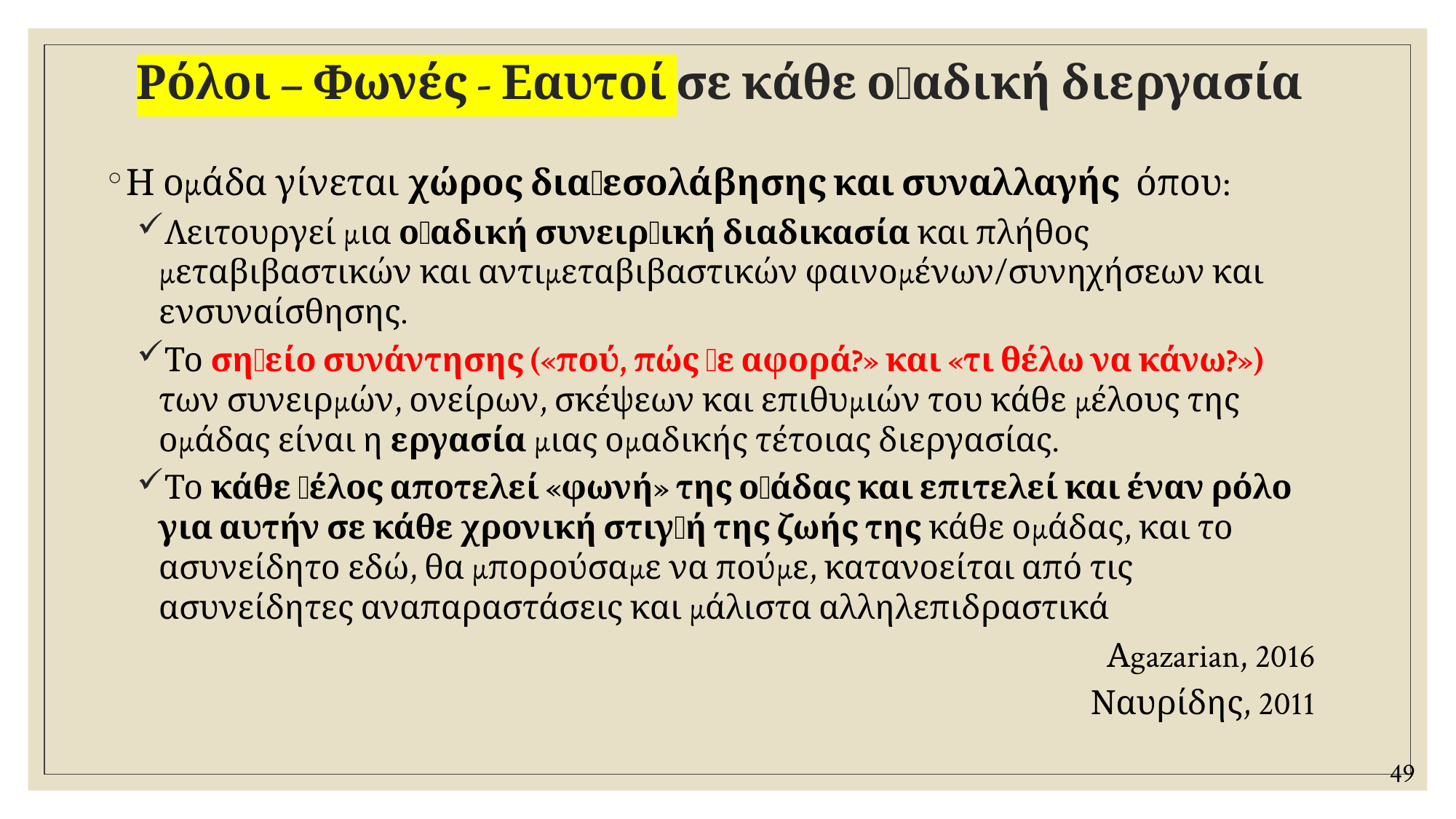

# Ρόλοι – Φωνές - Εαυτοί σε κάθε ομαδική διεργασία
Η ομάδα γίνεται χώρος διαμεσολάβησης και συναλλαγής  όπου:
Λειτουργεί μια ομαδική συνειρμική διαδικασία και πλήθος μεταβιβαστικών και αντιμεταβιβαστικών φαινομένων/συνηχήσεων και ενσυναίσθησης.
Το σημείο συνάντησης («πού, πώς με αφορά?» και «τι θέλω να κάνω?») των συνειρμών, ονείρων, σκέψεων και επιθυμιών του κάθε μέλους της ομάδας είναι η εργασία μιας ομαδικής τέτοιας διεργασίας.
Το κάθε μέλος αποτελεί «φωνή» της ομάδας και επιτελεί και έναν ρόλο για αυτήν σε κάθε χρονική στιγμή της ζωής της κάθε ομάδας, και το ασυνείδητο εδώ, θα μπορούσαμε να πούμε, κατανοείται από τις ασυνείδητες αναπαραστάσεις και μάλιστα αλληλεπιδραστικά
Αgazarian, 2016
Ναυρίδης, 2011

49